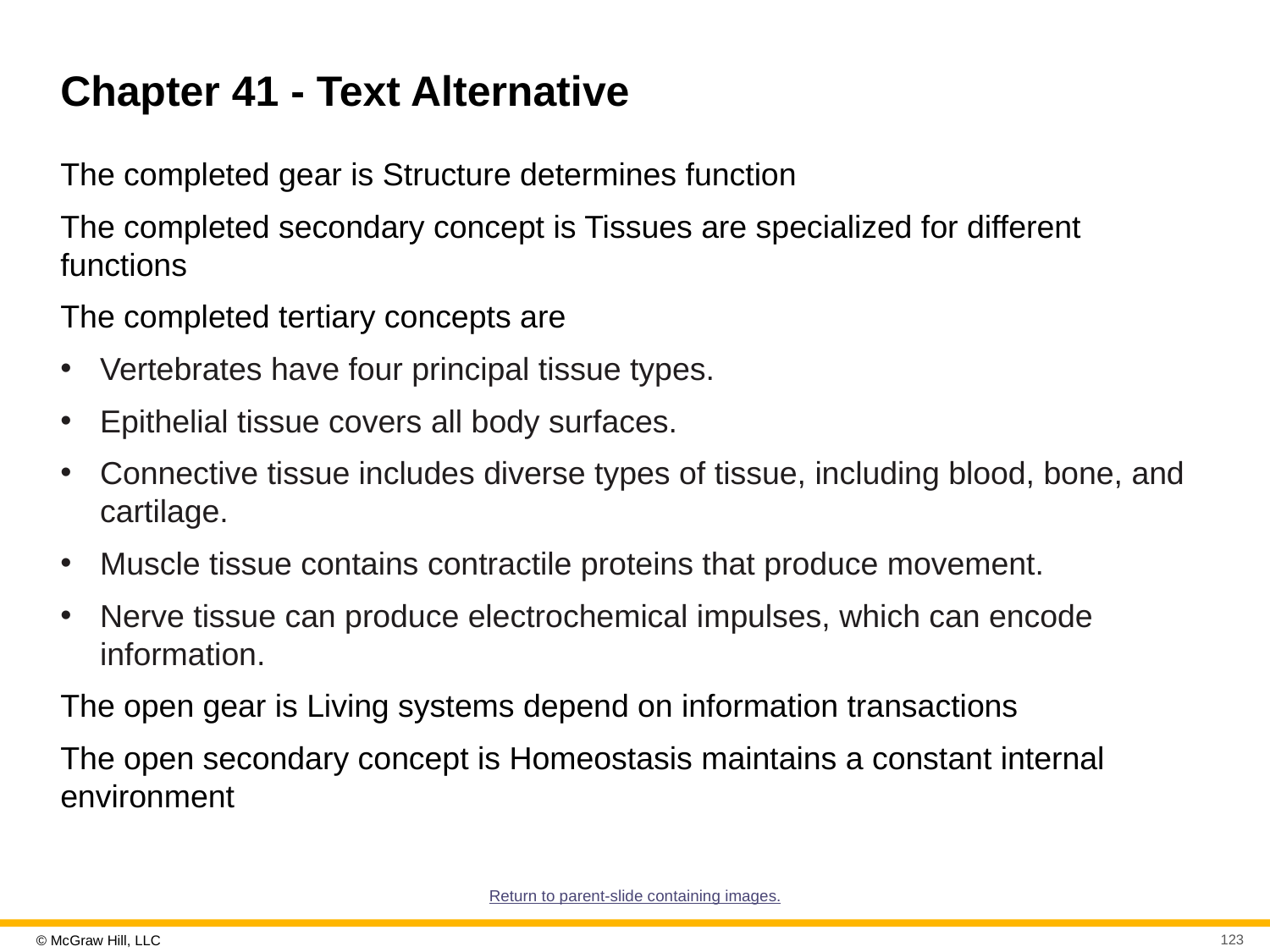

# Chapter 41 - Text Alternative
The completed gear is Structure determines function
The completed secondary concept is Tissues are specialized for different functions
The completed tertiary concepts are
Vertebrates have four principal tissue types.
Epithelial tissue covers all body surfaces.
Connective tissue includes diverse types of tissue, including blood, bone, and cartilage.
Muscle tissue contains contractile proteins that produce movement.
Nerve tissue can produce electrochemical impulses, which can encode information.
The open gear is Living systems depend on information transactions
The open secondary concept is Homeostasis maintains a constant internal environment
Return to parent-slide containing images.
123